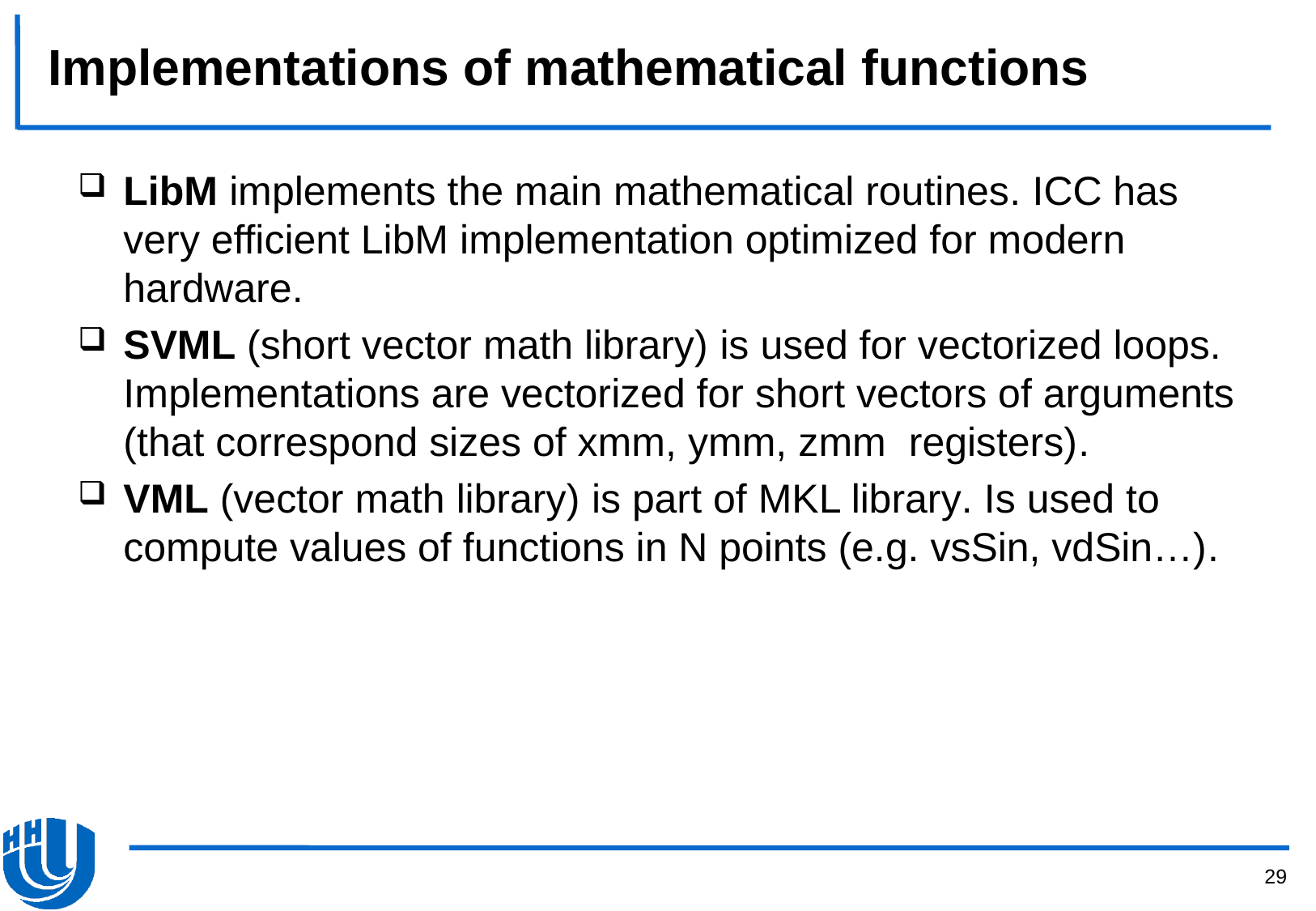

# Implementations of mathematical functions
LibM implements the main mathematical routines. ICC has very efficient LibM implementation optimized for modern hardware.
SVML (short vector math library) is used for vectorized loops. Implementations are vectorized for short vectors of arguments (that correspond sizes of xmm, ymm, zmm  registers).
VML (vector math library) is part of MKL library. Is used to compute values of functions in N points (e.g. vsSin, vdSin…).